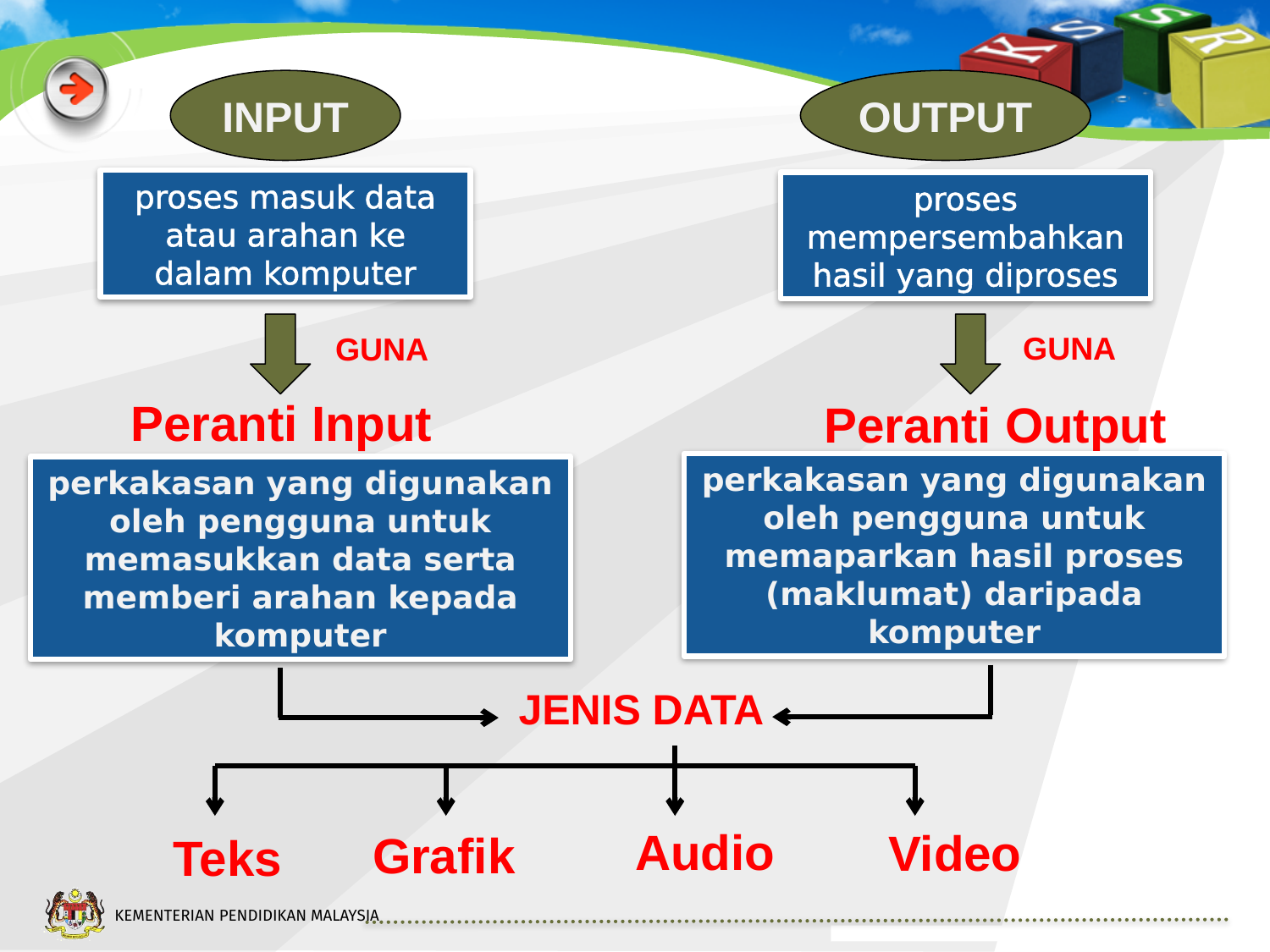

INPUT
OUTPUT
proses masuk data atau arahan ke dalam komputer
proses mempersembahkan hasil yang diproses
GUNA
GUNA

Peranti Input
Peranti Output
perkakasan yang digunakan oleh pengguna untuk memaparkan hasil proses (maklumat) daripada komputer
perkakasan yang digunakan oleh pengguna untuk memasukkan data serta memberi arahan kepada komputer
JENIS DaTA
Audio
Video
Grafik
Teks